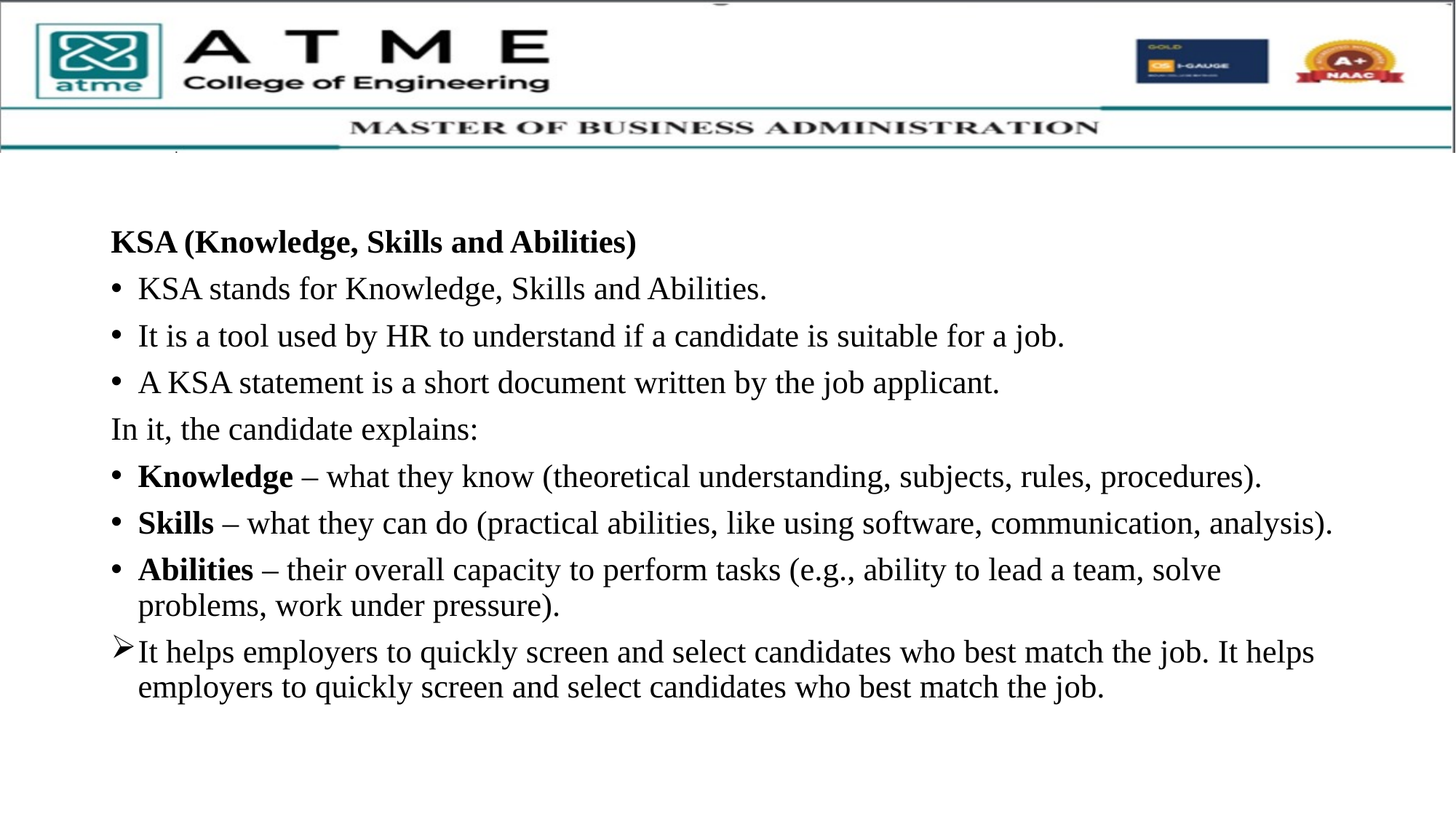

KSA (Knowledge, Skills and Abilities)
KSA stands for Knowledge, Skills and Abilities.
It is a tool used by HR to understand if a candidate is suitable for a job.
A KSA statement is a short document written by the job applicant.
In it, the candidate explains:
Knowledge – what they know (theoretical understanding, subjects, rules, procedures).
Skills – what they can do (practical abilities, like using software, communication, analysis).
Abilities – their overall capacity to perform tasks (e.g., ability to lead a team, solve problems, work under pressure).
It helps employers to quickly screen and select candidates who best match the job. It helps employers to quickly screen and select candidates who best match the job.